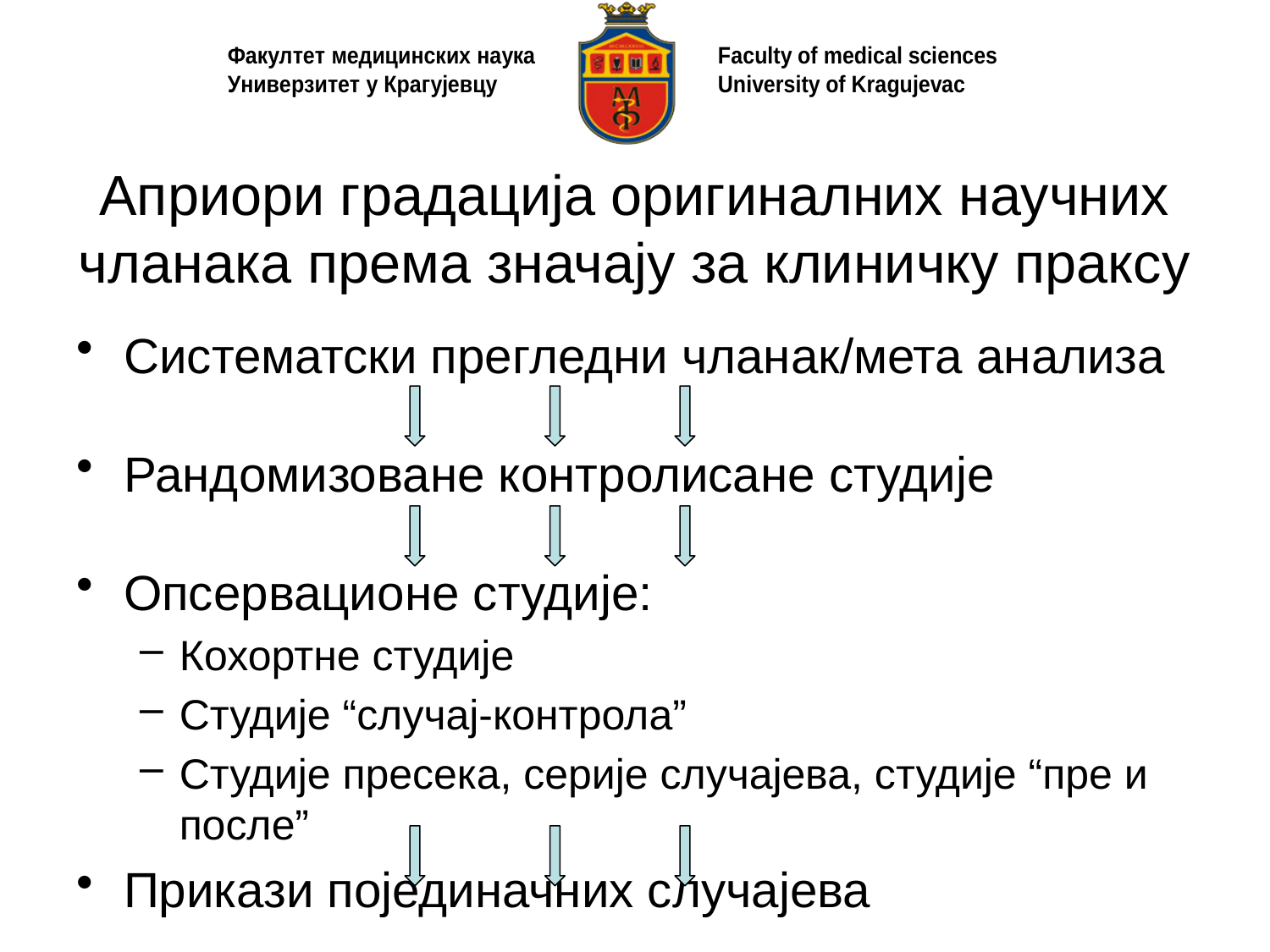

# Априори градација оригиналних научних чланака према значају за клиничку праксу
Систематски прегледни чланак/мета анализа

Рандомизоване контролисане студије

Опсервационе студије:
Кохортне студије
Студије “случај-контрола”
Студије пресека, серије случајева, студије “пре и после”
Прикази појединачних случајева